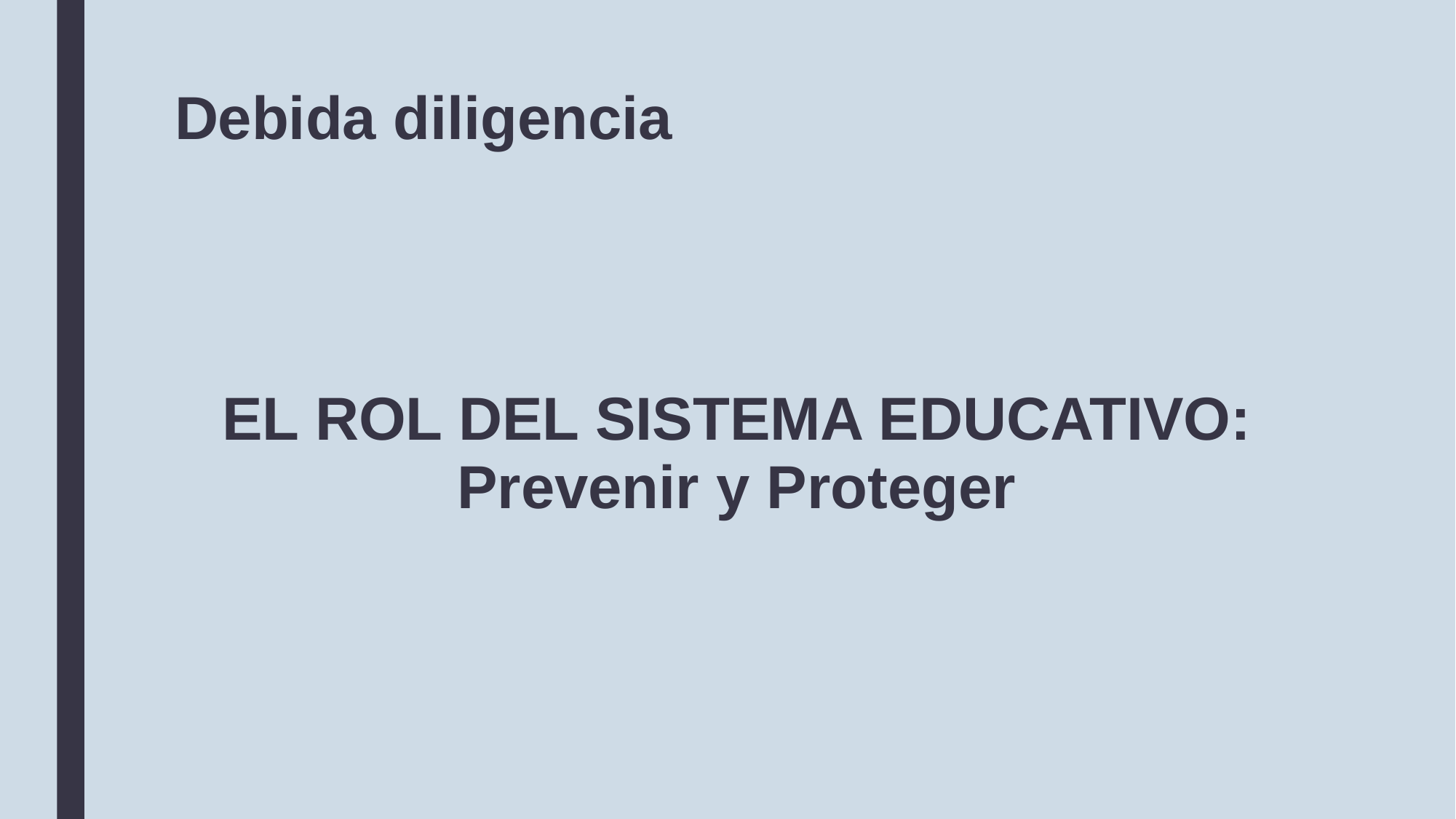

# Debida diligencia

EL ROL DEL SISTEMA EDUCATIVO: Prevenir y Proteger